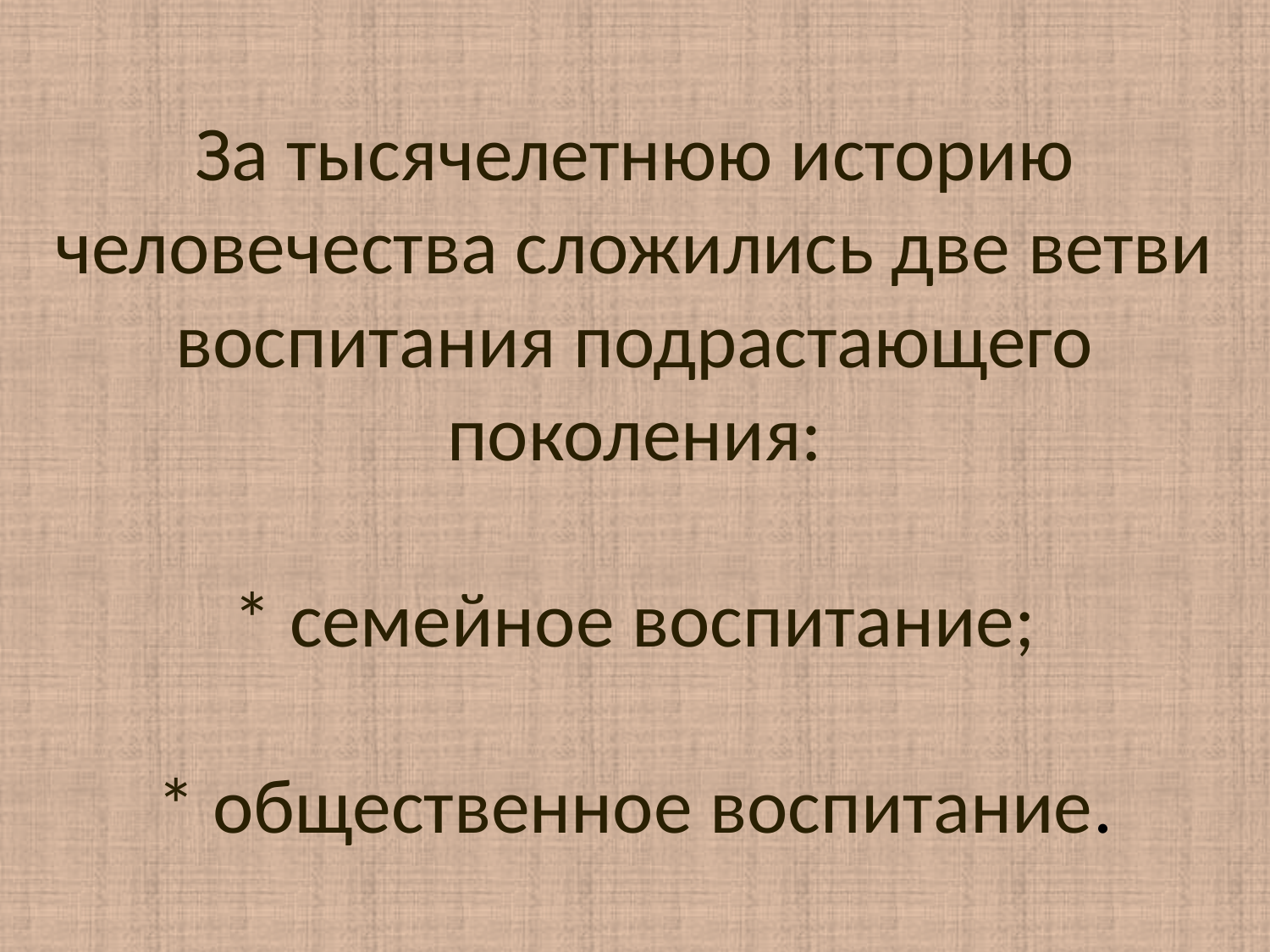

# За тысячелетнюю историю человечества сложились две ветви воспитания подрастающего поколения: * семейное воспитание; * общественное воспитание.